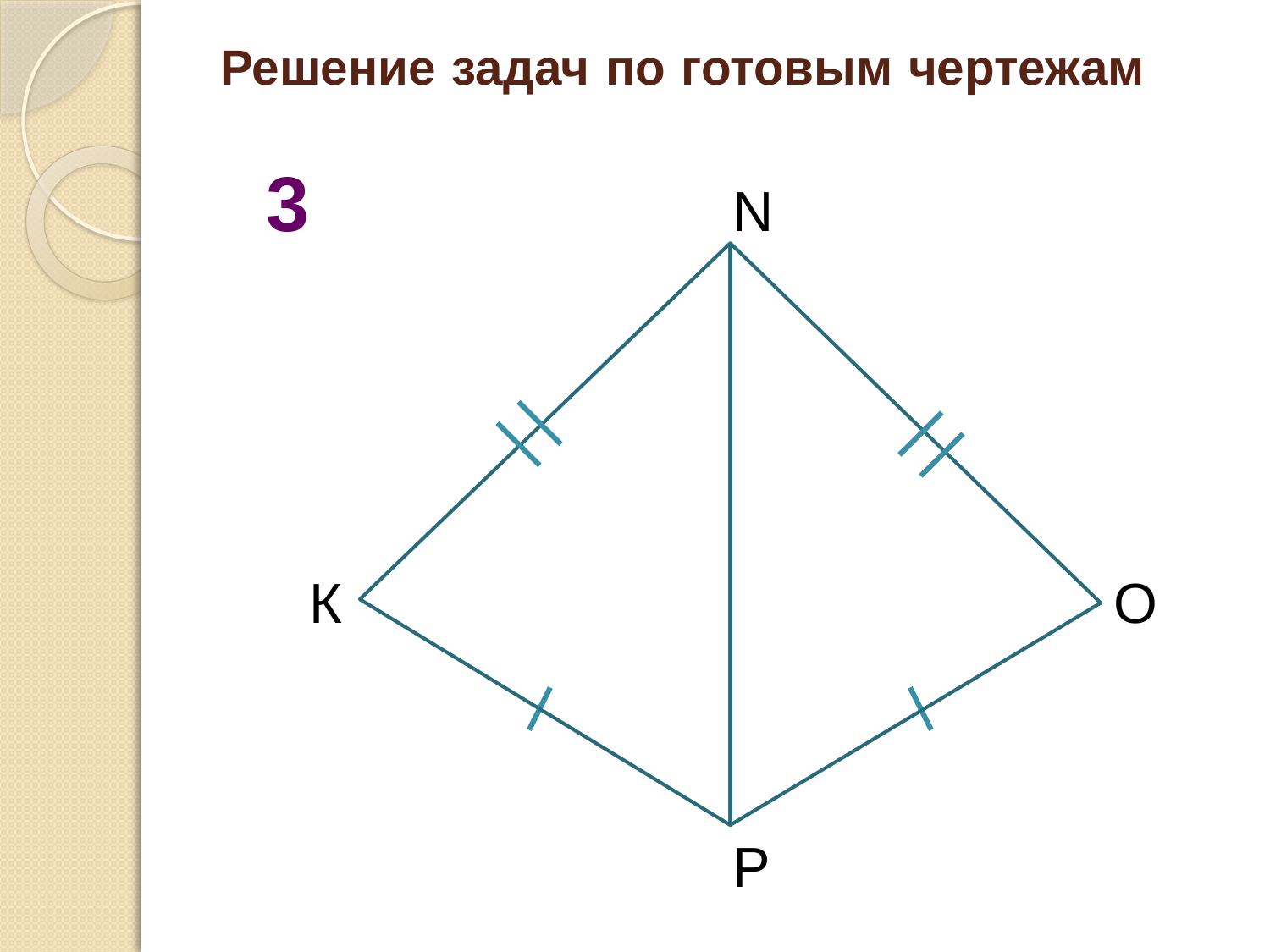

# Решение задач по готовым чертежам
3
N

К
О
Р